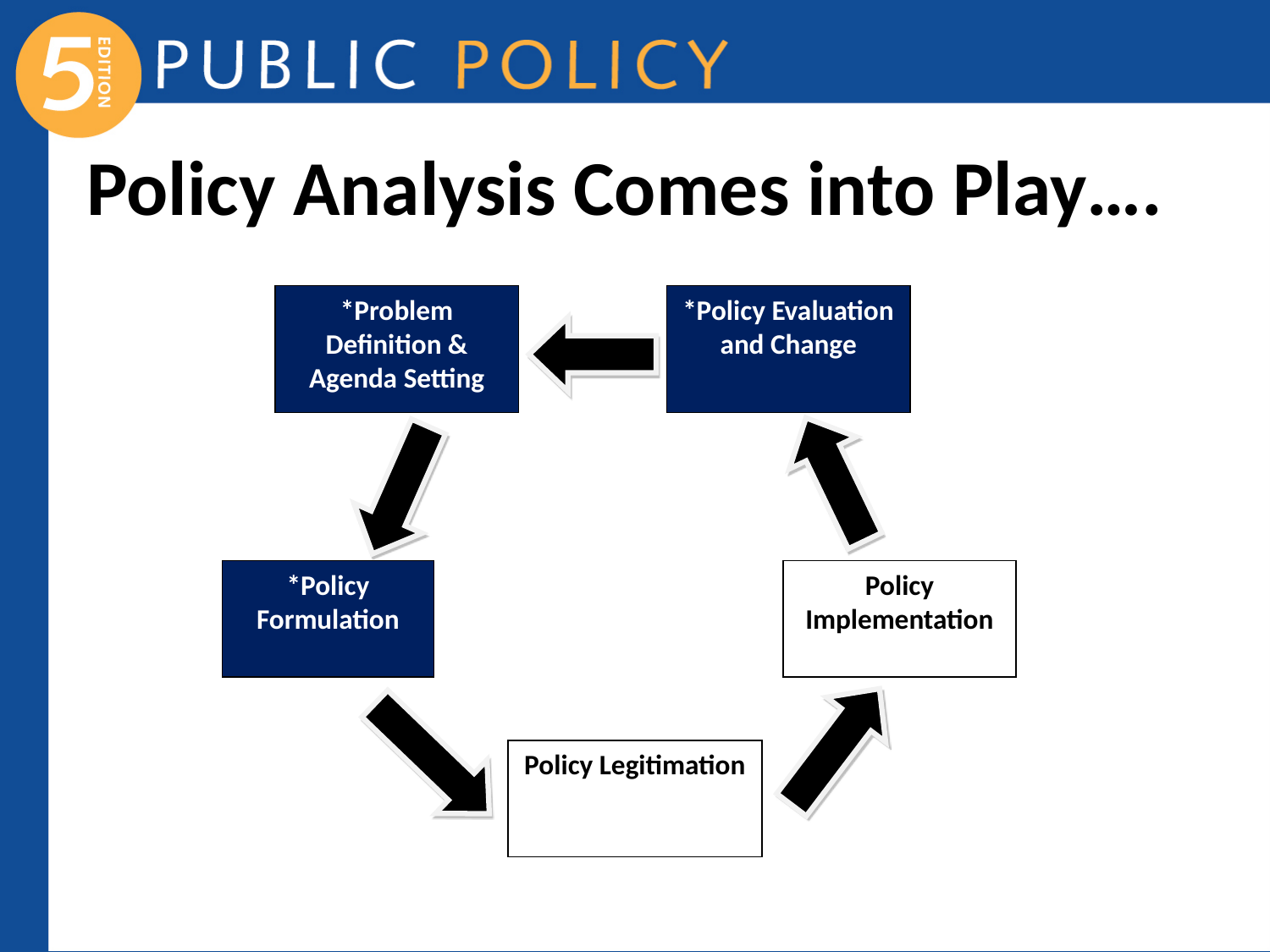

# Policy Analysis Comes into Play….
*Problem Definition & Agenda Setting
*Policy Evaluation and Change

*Policy Formulation
Policy Implementation

Policy Legitimation